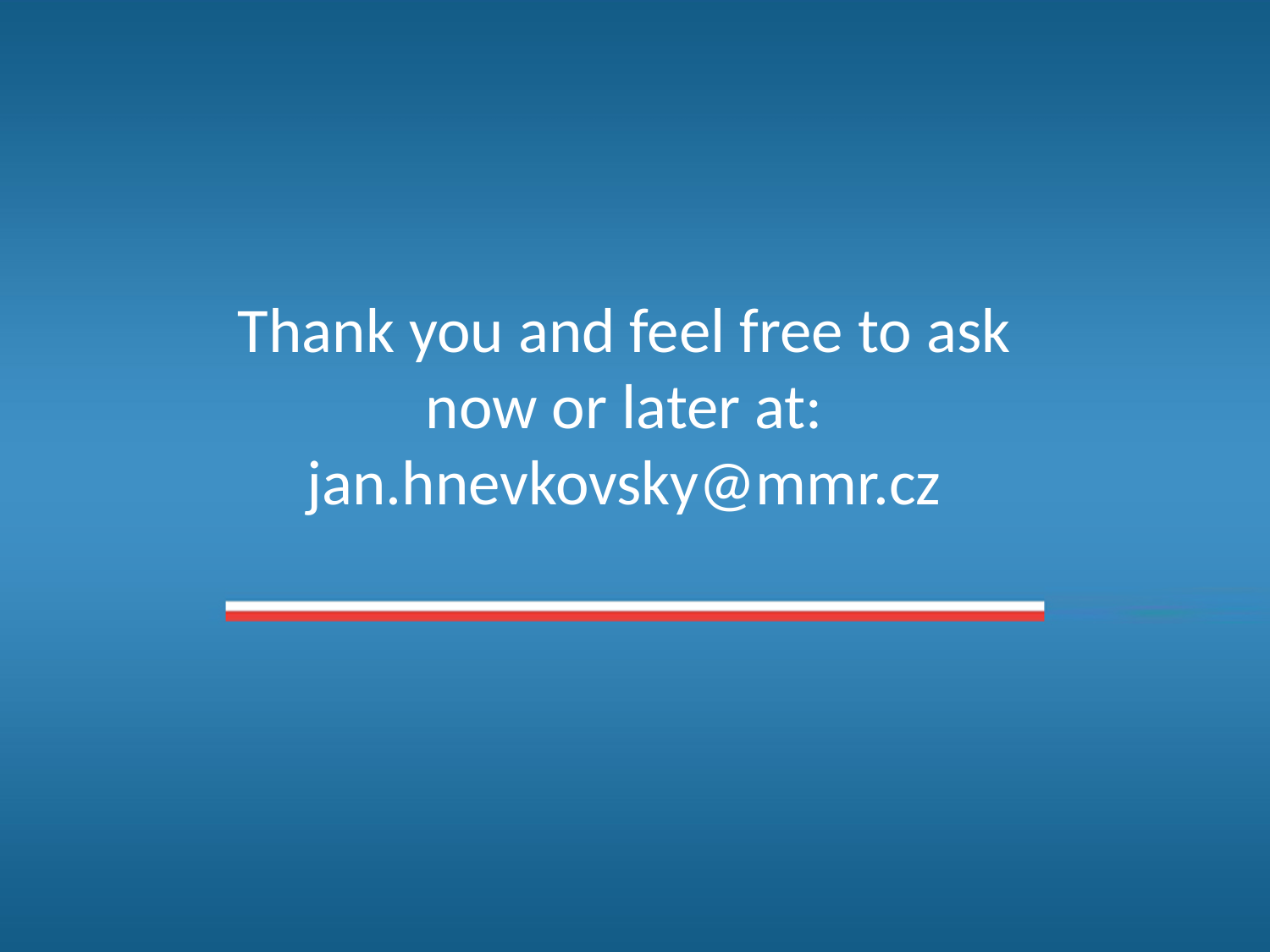

# Thank you and feel free to ask now or later at: jan.hnevkovsky@mmr.cz